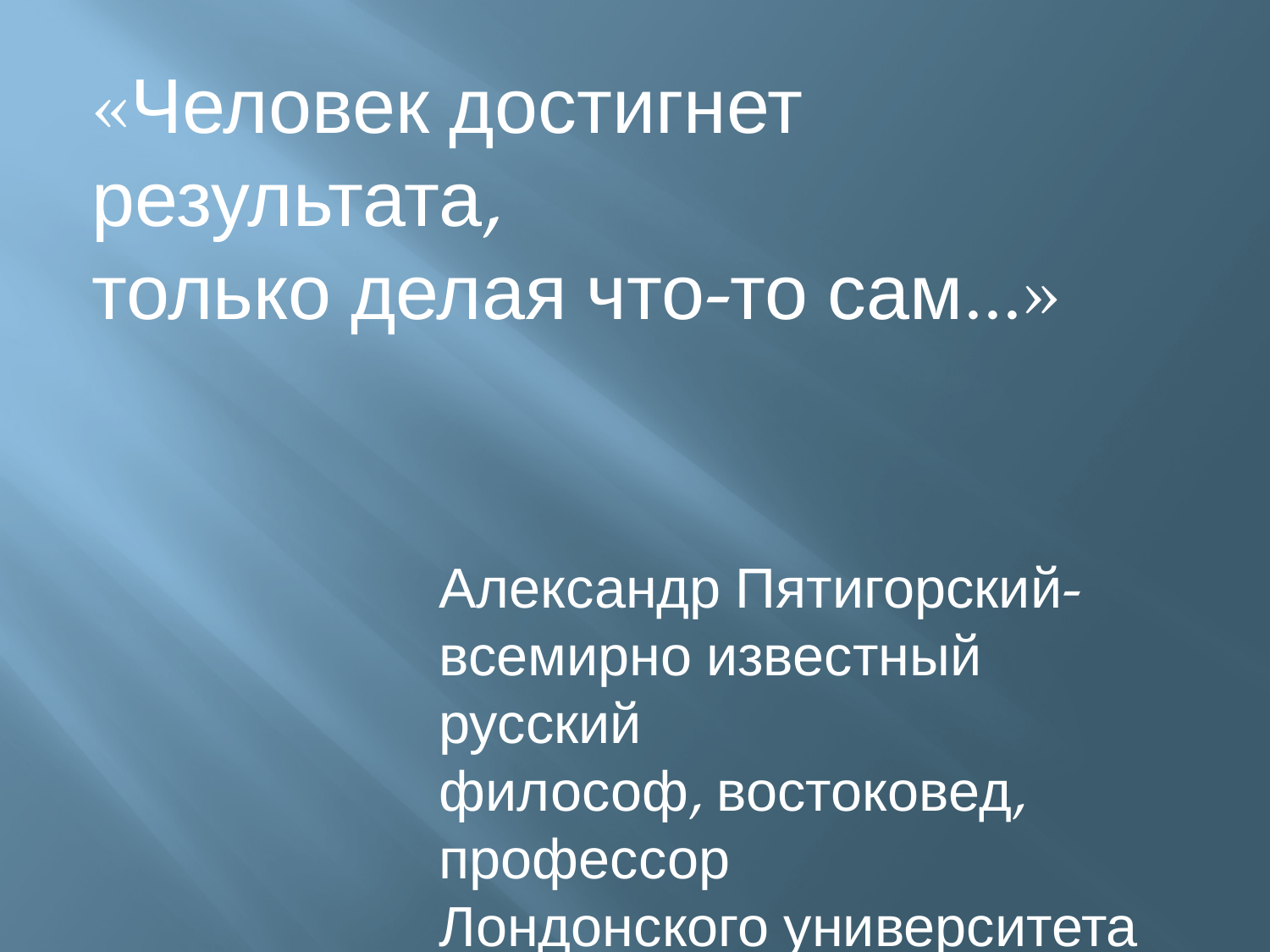

«Человек достигнет результата,
только делая что-то сам...»
Александр Пятигорский-
всемирно известный русский
философ, востоковед, профессор
Лондонского университета